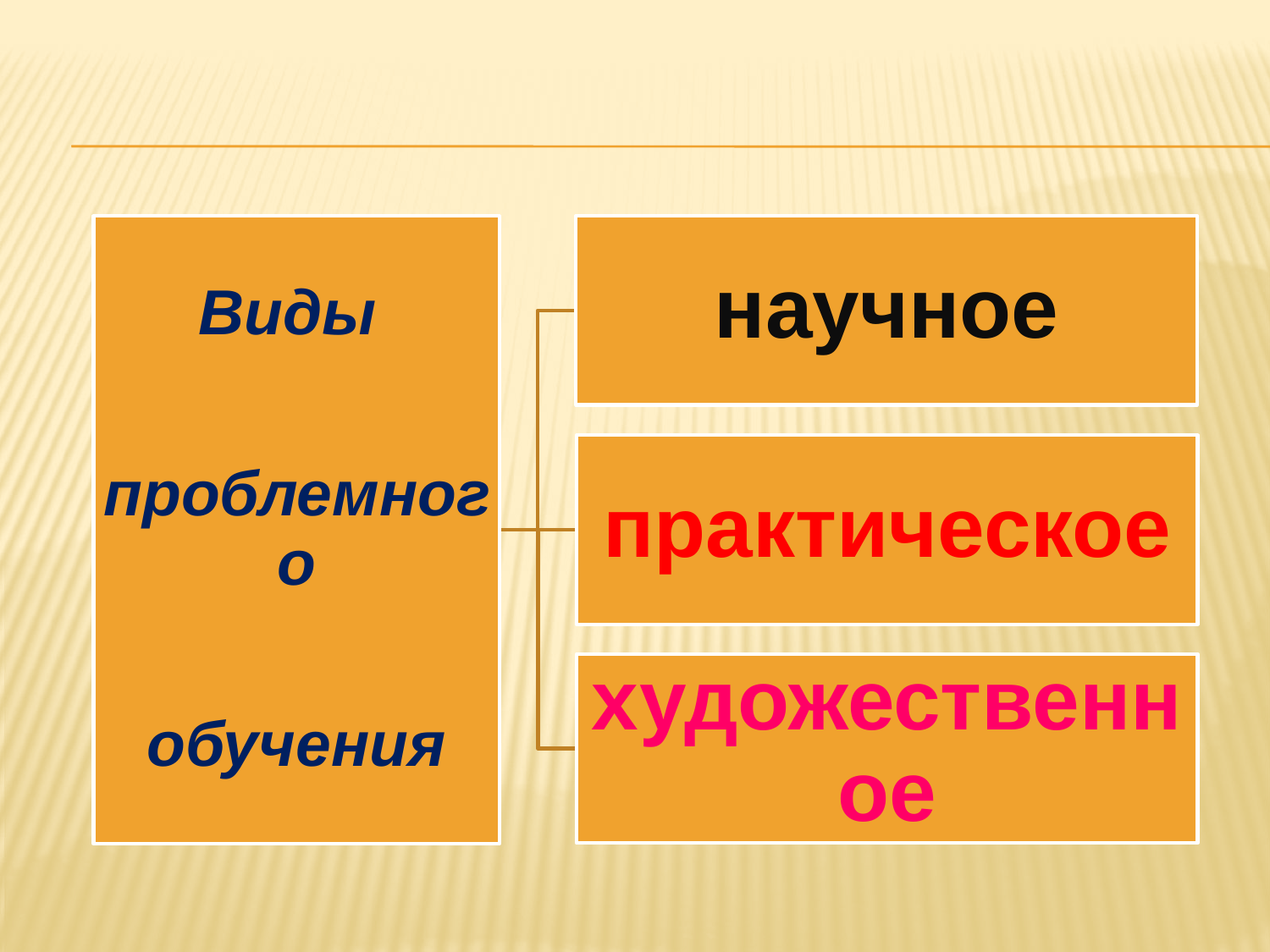

#

Виды

проблемного

обучения
научное
практическое
художественное